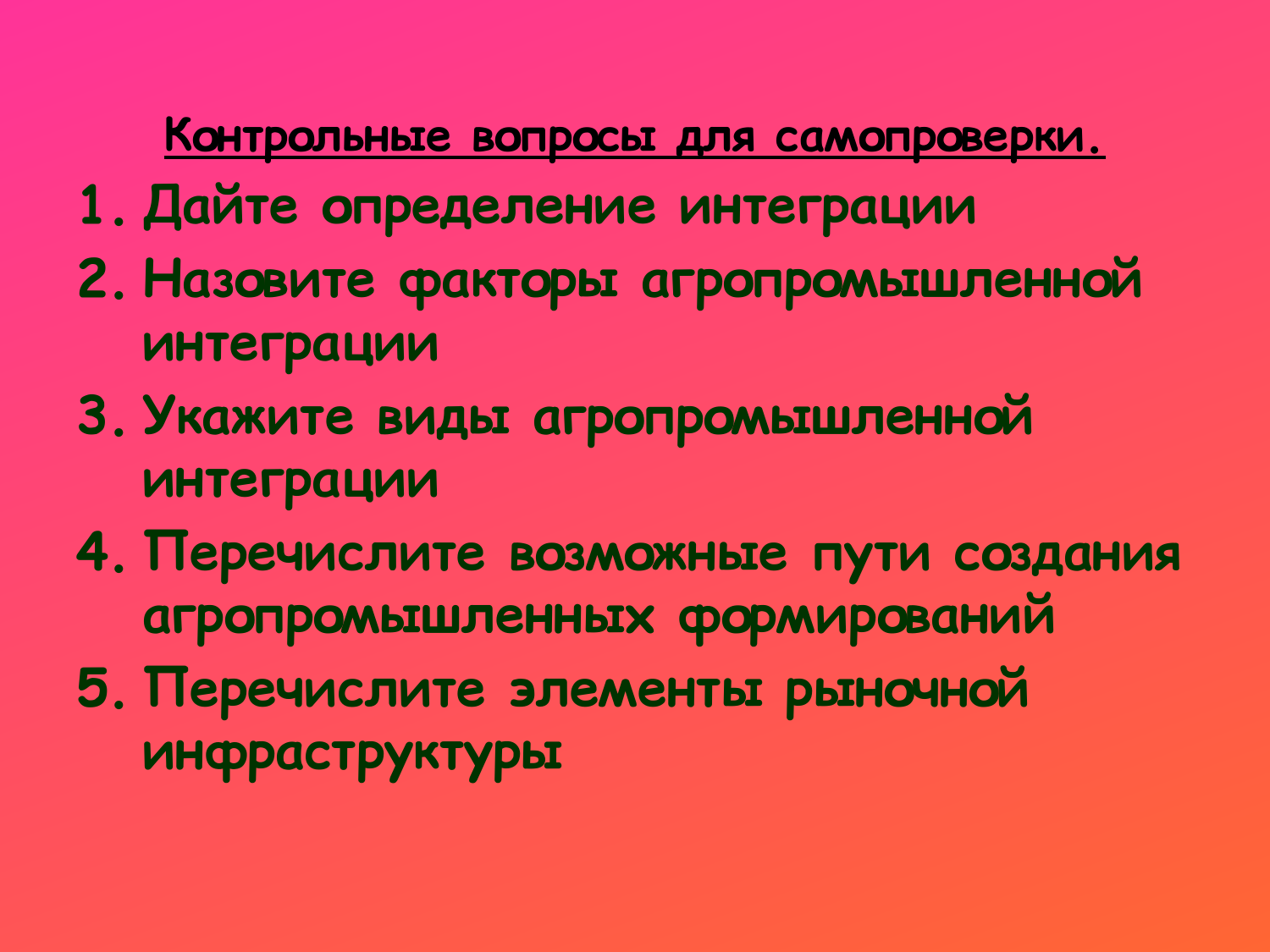

Контрольные вопросы для самопроверки.
Дайте определение интеграции
Назовите факторы агропромышленной интеграции
Укажите виды агропромышленной интеграции
Перечислите возможные пути создания агропромышленных формирований
Перечислите элементы рыночной инфраструктуры